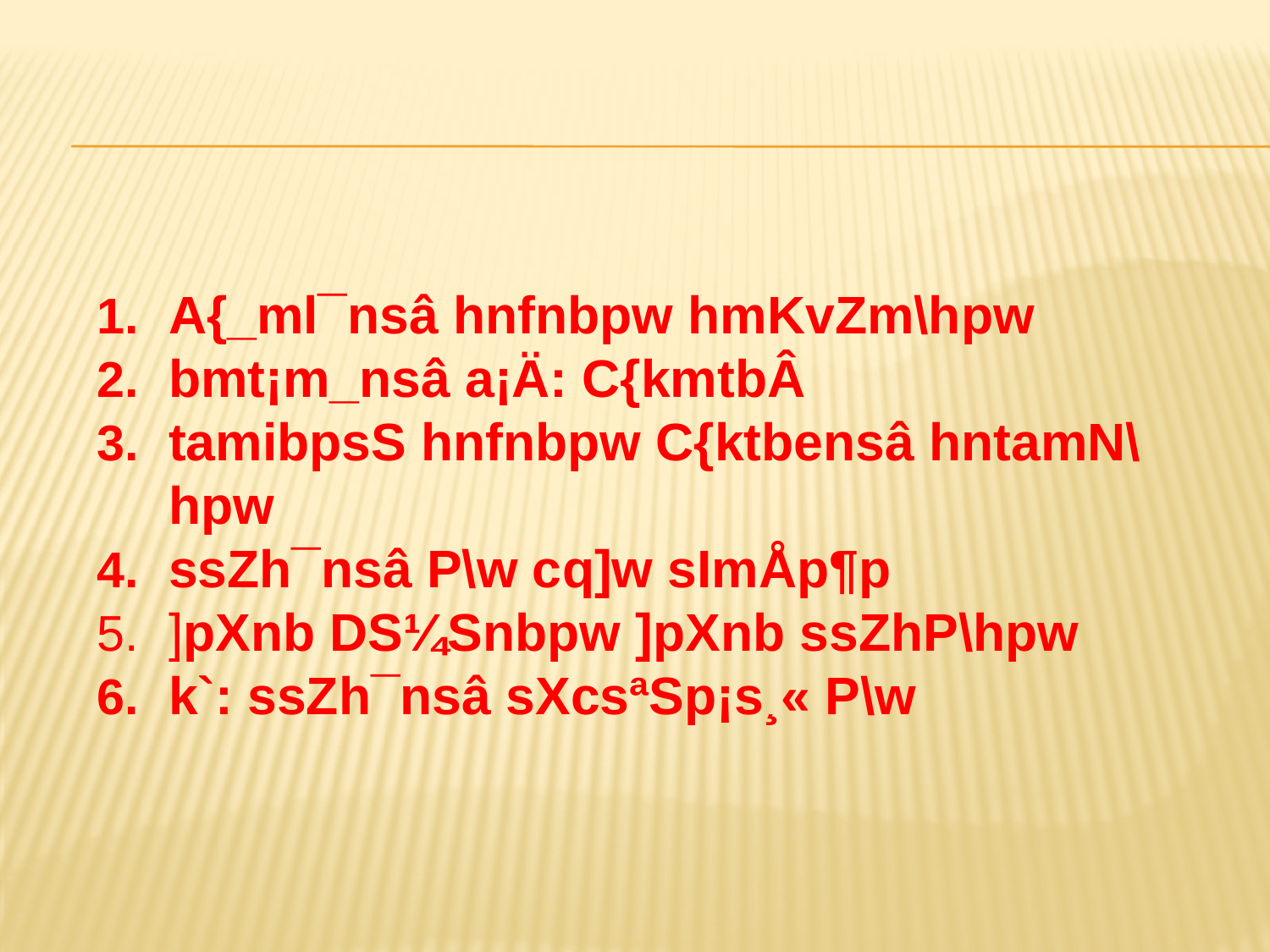

A{_ml¯nsâ hnfnbpw hmKvZm\hpw
bmt¡m_nsâ a¡Ä: C{kmtbÂ
tamibpsS hnfnbpw C{ktbensâ hntamN\hpw
ssZh¯nsâ P\w cq]w sImÅp¶p
]pXnb DS¼Snbpw ]pXnb ssZhP\hpw
k`: ssZh¯nsâ sXcsªSp¡s¸« P\w